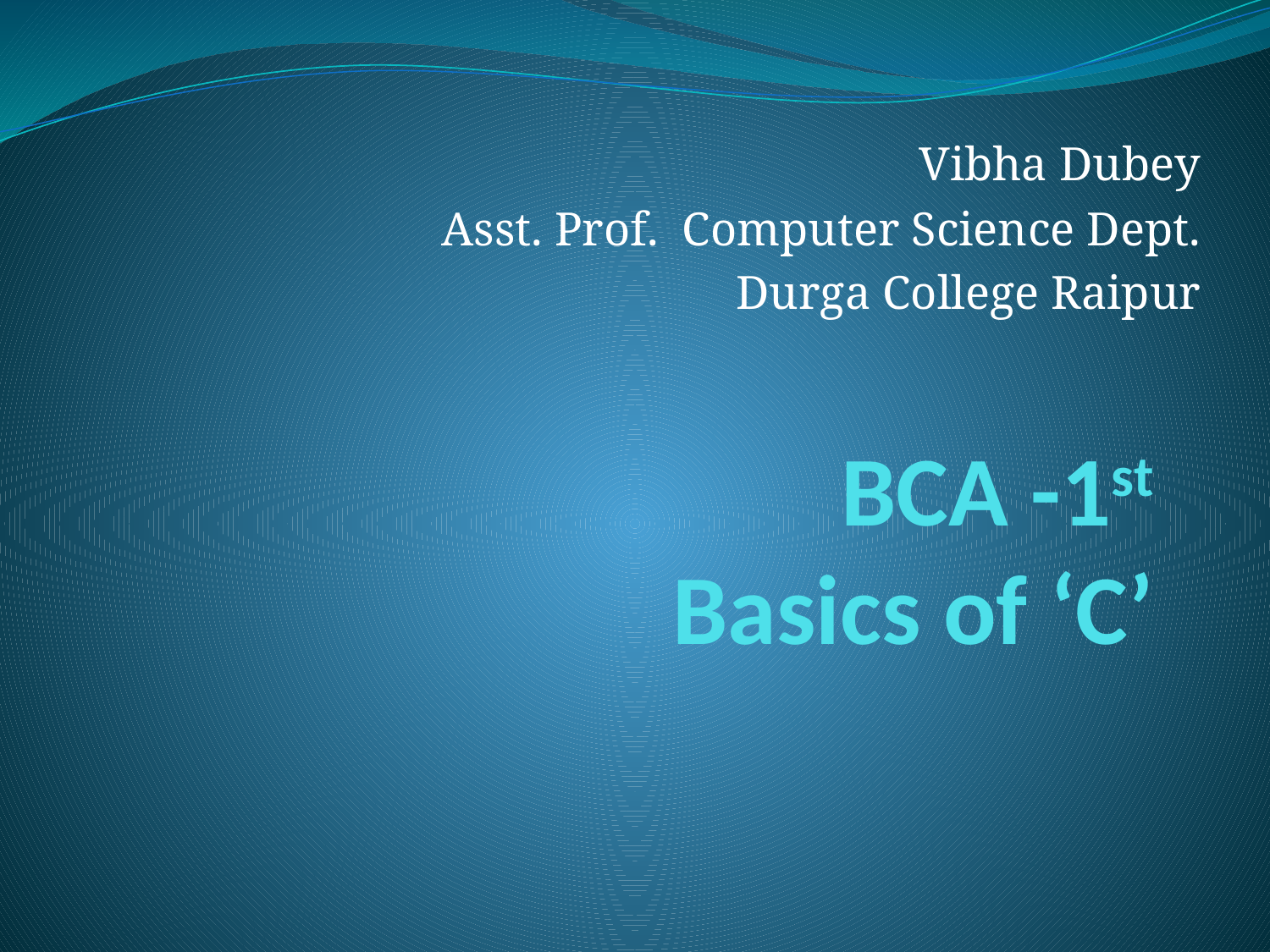

Vibha Dubey
Asst. Prof.  Computer Science Dept.
Durga College Raipur

# BCA -1st Basics of ‘C’